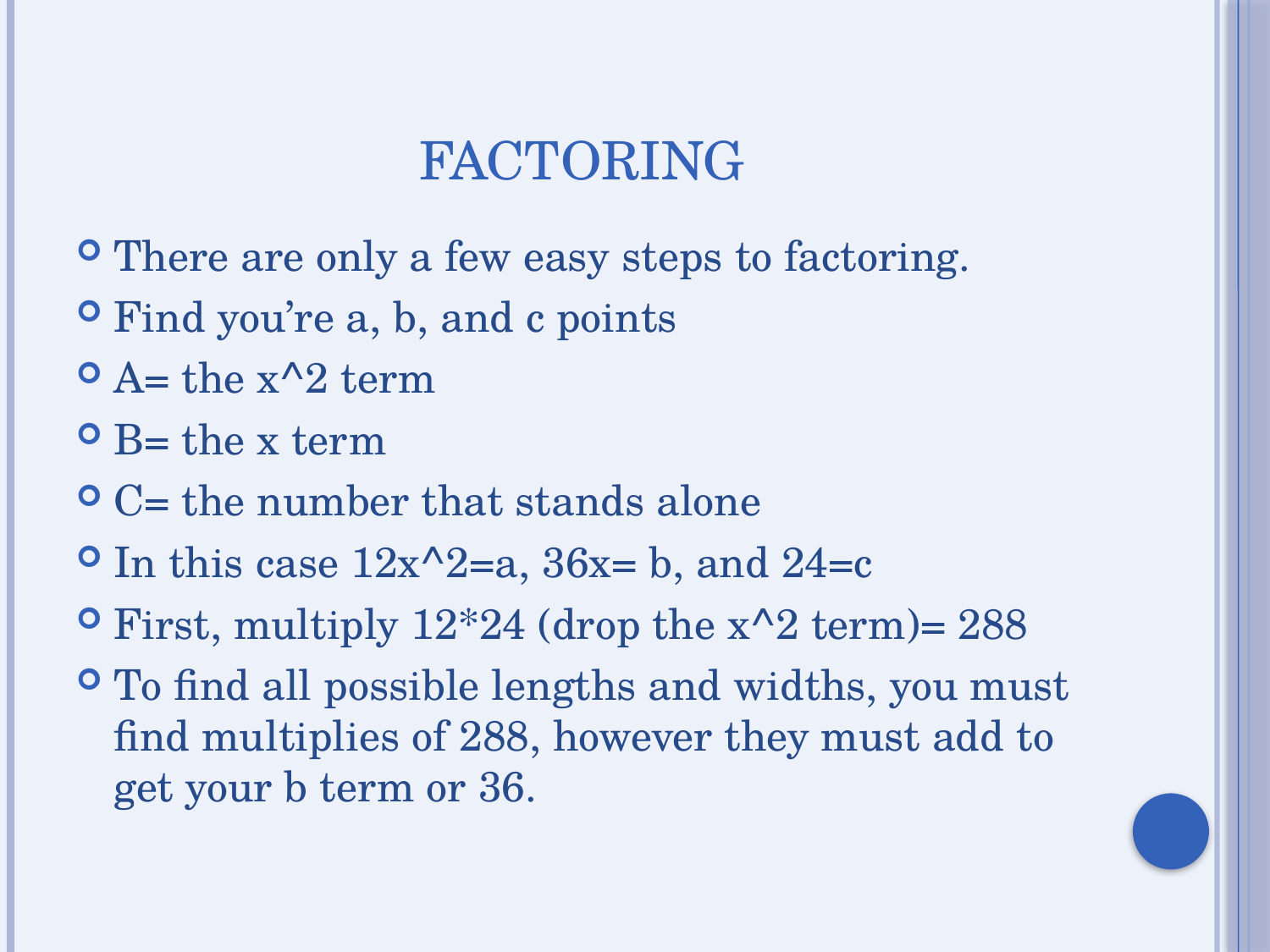

# Factoring
There are only a few easy steps to factoring.
Find you’re a, b, and c points
A= the x^2 term
B= the x term
C= the number that stands alone
In this case 12x^2=a, 36x= b, and 24=c
First, multiply 12*24 (drop the x^2 term)= 288
To find all possible lengths and widths, you must find multiplies of 288, however they must add to get your b term or 36.